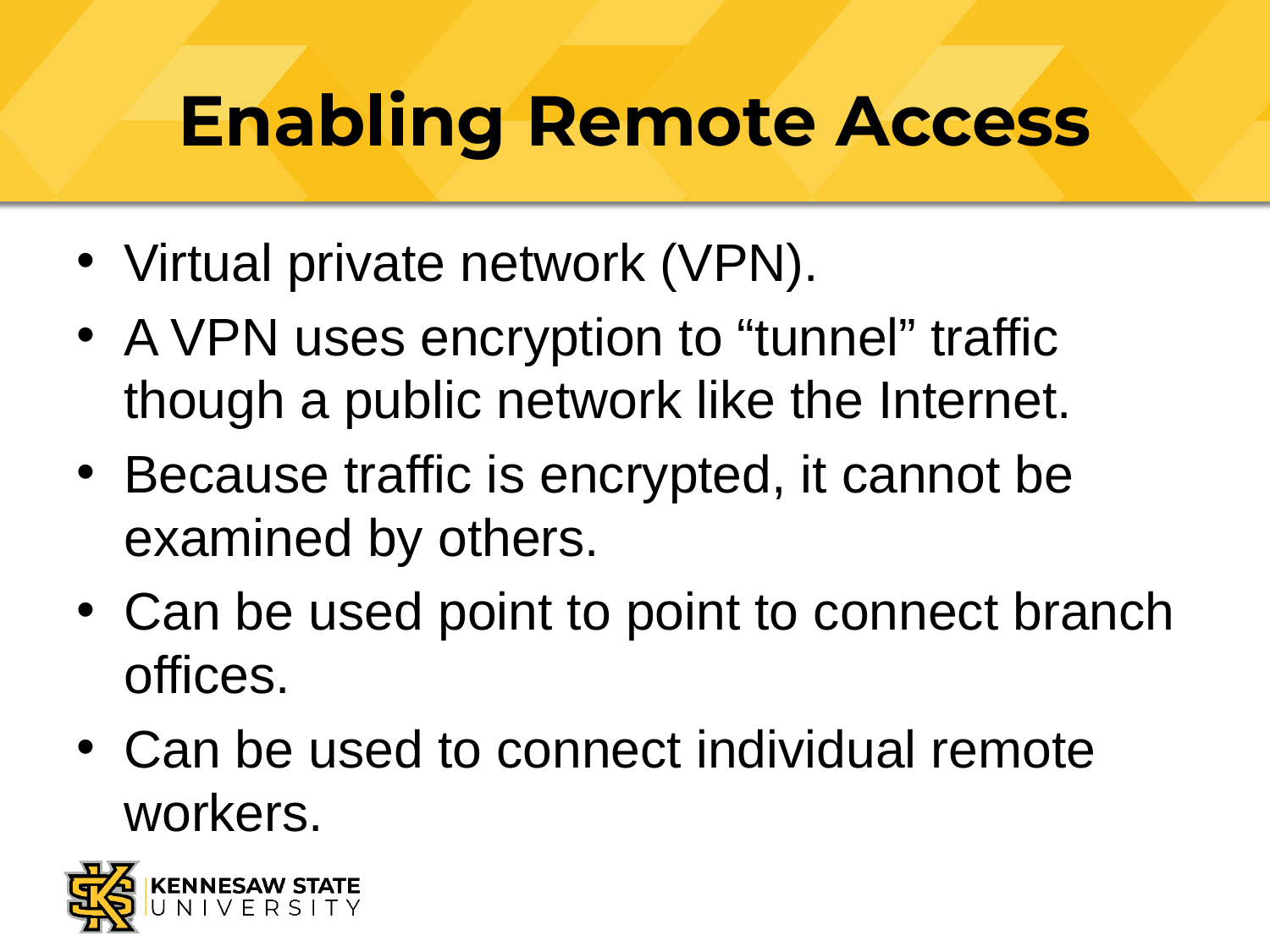

# Enabling Remote Access
Virtual private network (VPN).
A VPN uses encryption to “tunnel” traffic though a public network like the Internet.
Because traffic is encrypted, it cannot be examined by others.
Can be used point to point to connect branch offices.
Can be used to connect individual remote workers.